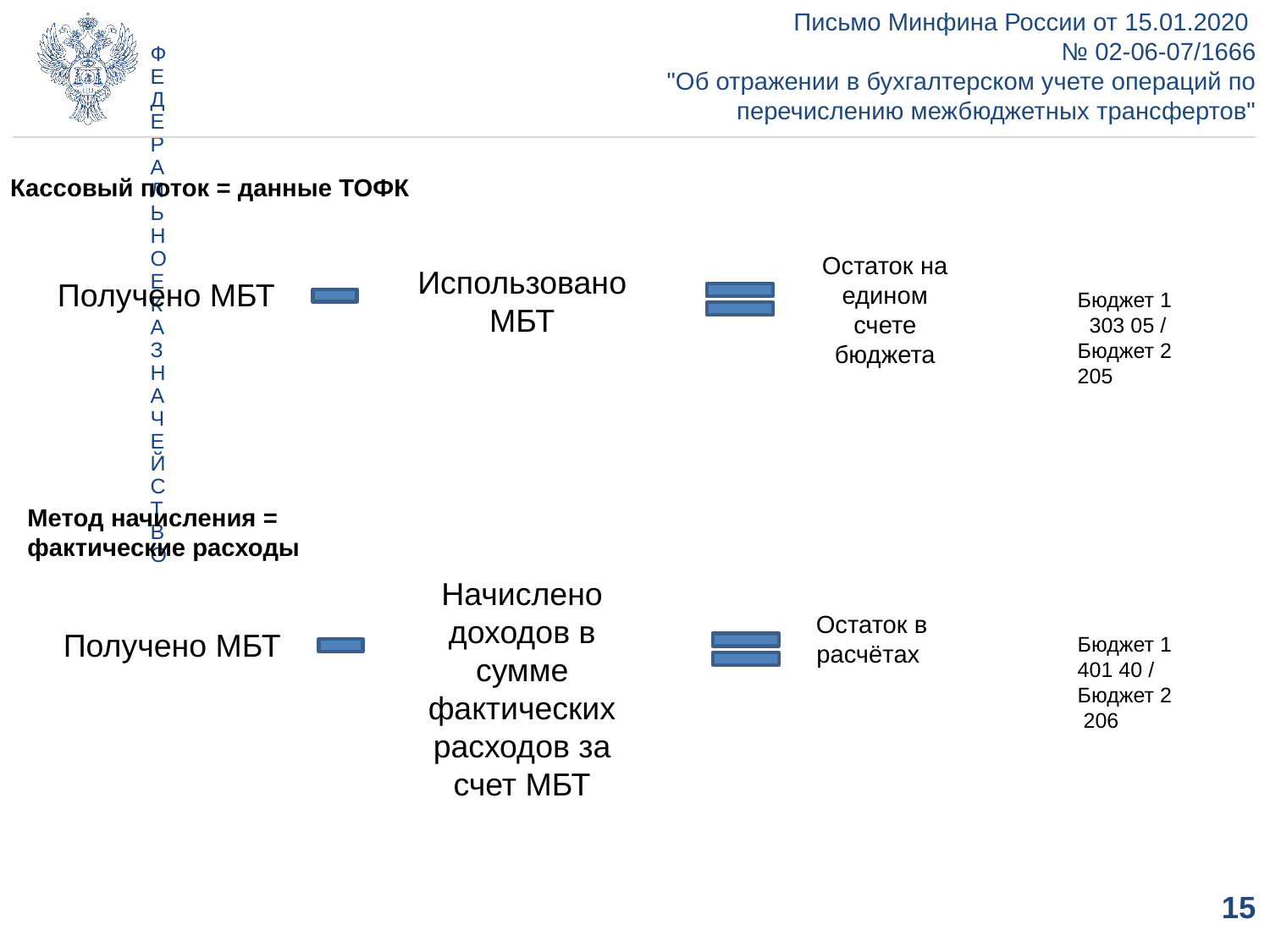

Письмо Минфина России от 15.01.2020
№ 02-06-07/1666
"Об отражении в бухгалтерском учете операций по перечислению межбюджетных трансфертов"
Кассовый поток = данные ТОФК
Остаток на едином счете бюджета
Использовано МБТ
Получено МБТ

Бюджет 1        303 05 /
Бюджет 2 205
Метод начисления = фактические расходы
Начислено доходов в сумме фактических расходов за счет МБТ
Остаток в расчётах
Получено МБТ

Бюджет 1 401 40 /
Бюджет 2
 206
15